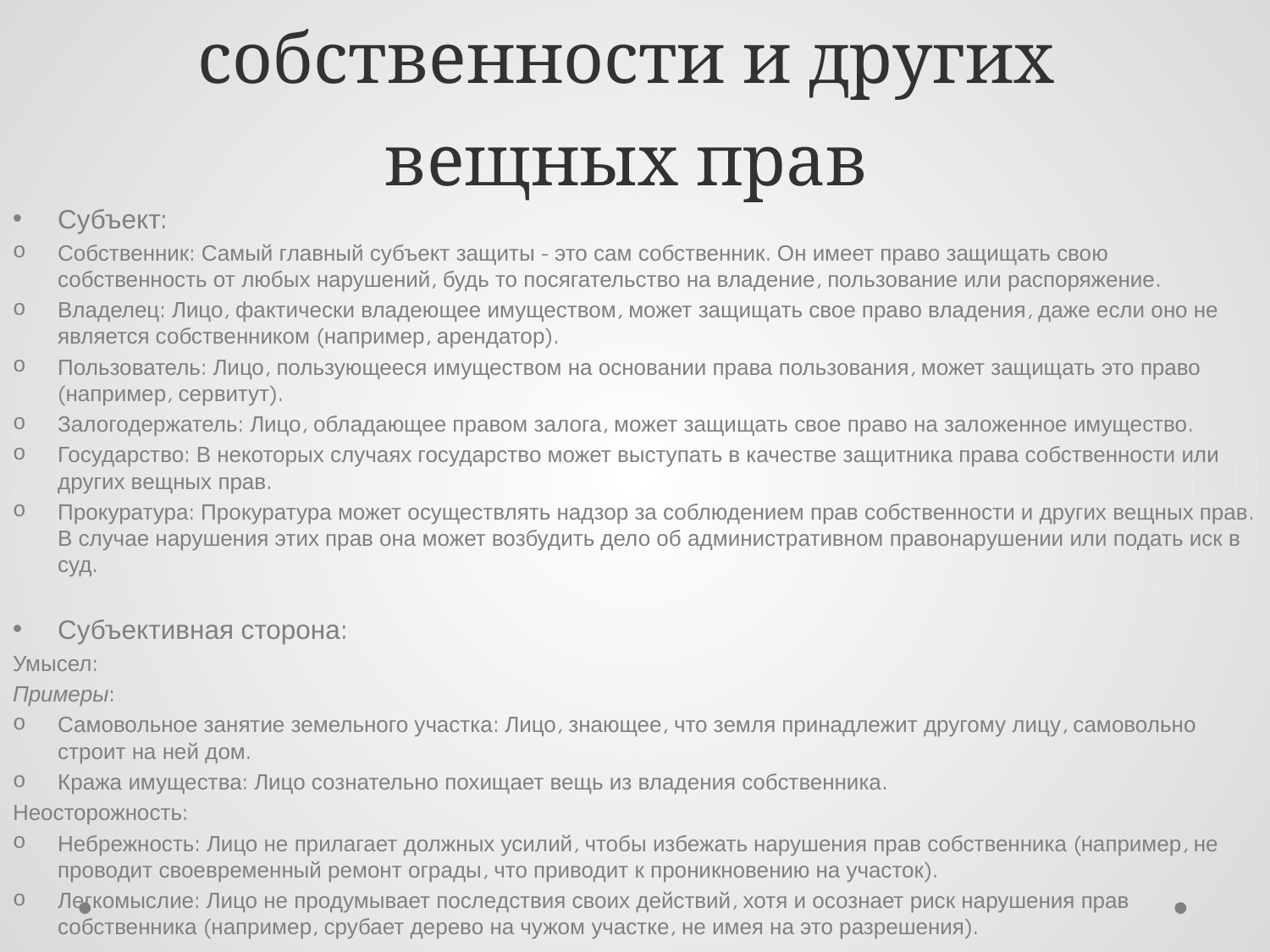

# 23.  Защита права собственности и других вещных прав
Субъект:
Собственник: Самый главный субъект защиты - это сам собственник. Он имеет право защищать свою собственность от любых нарушений, будь то посягательство на владение, пользование или распоряжение.
Владелец: Лицо, фактически владеющее имуществом, может защищать свое право владения, даже если оно не является собственником (например, арендатор).
Пользователь: Лицо, пользующееся имуществом на основании права пользования, может защищать это право (например, сервитут).
Залогодержатель: Лицо, обладающее правом залога, может защищать свое право на заложенное имущество.
Государство: В некоторых случаях государство может выступать в качестве защитника права собственности или других вещных прав.
Прокуратура: Прокуратура может осуществлять надзор за соблюдением прав собственности и других вещных прав. В случае нарушения этих прав она может возбудить дело об административном правонарушении или подать иск в суд.

Субъективная сторона:
Умысел:
Примеры:
Самовольное занятие земельного участка: Лицо, знающее, что земля принадлежит другому лицу, самовольно строит на ней дом.
Кража имущества: Лицо сознательно похищает вещь из владения собственника.
Неосторожность:
Небрежность: Лицо не прилагает должных усилий, чтобы избежать нарушения прав собственника (например, не проводит своевременный ремонт ограды, что приводит к проникновению на участок).
Легкомыслие: Лицо не продумывает последствия своих действий, хотя и осознает риск нарушения прав собственника (например, срубает дерево на чужом участке, не имея на это разрешения).